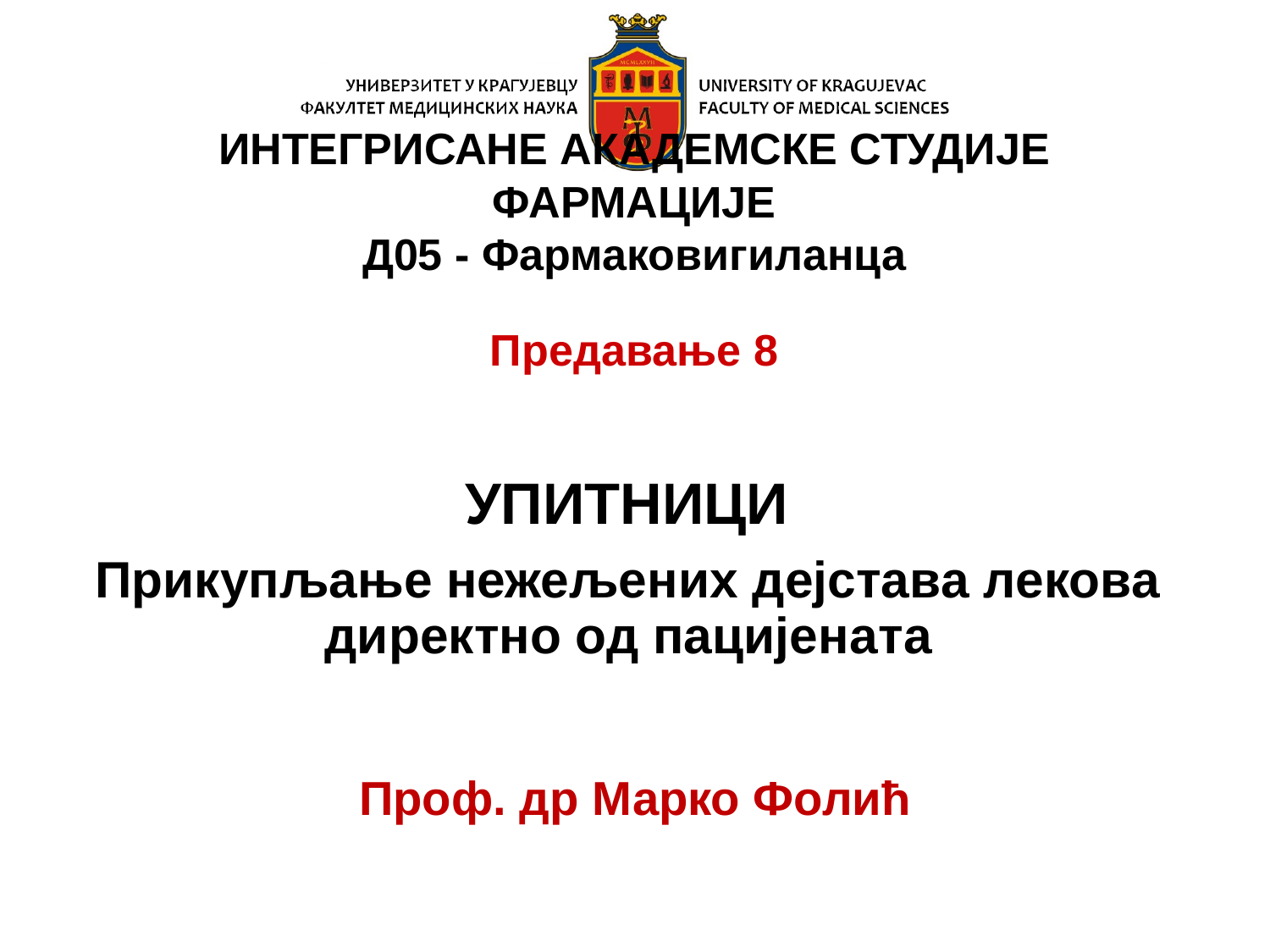

# ИНТЕГРИСАНЕ АКАДЕМСКЕ СТУДИЈЕ ФАРМАЦИЈЕ Д05 - Фармаковигиланца Предавање 8

УПИТНИЦИ

Прикупљање нежељених дејстава лекова
директно од пацијенaта

Проф. др Марко Фолић